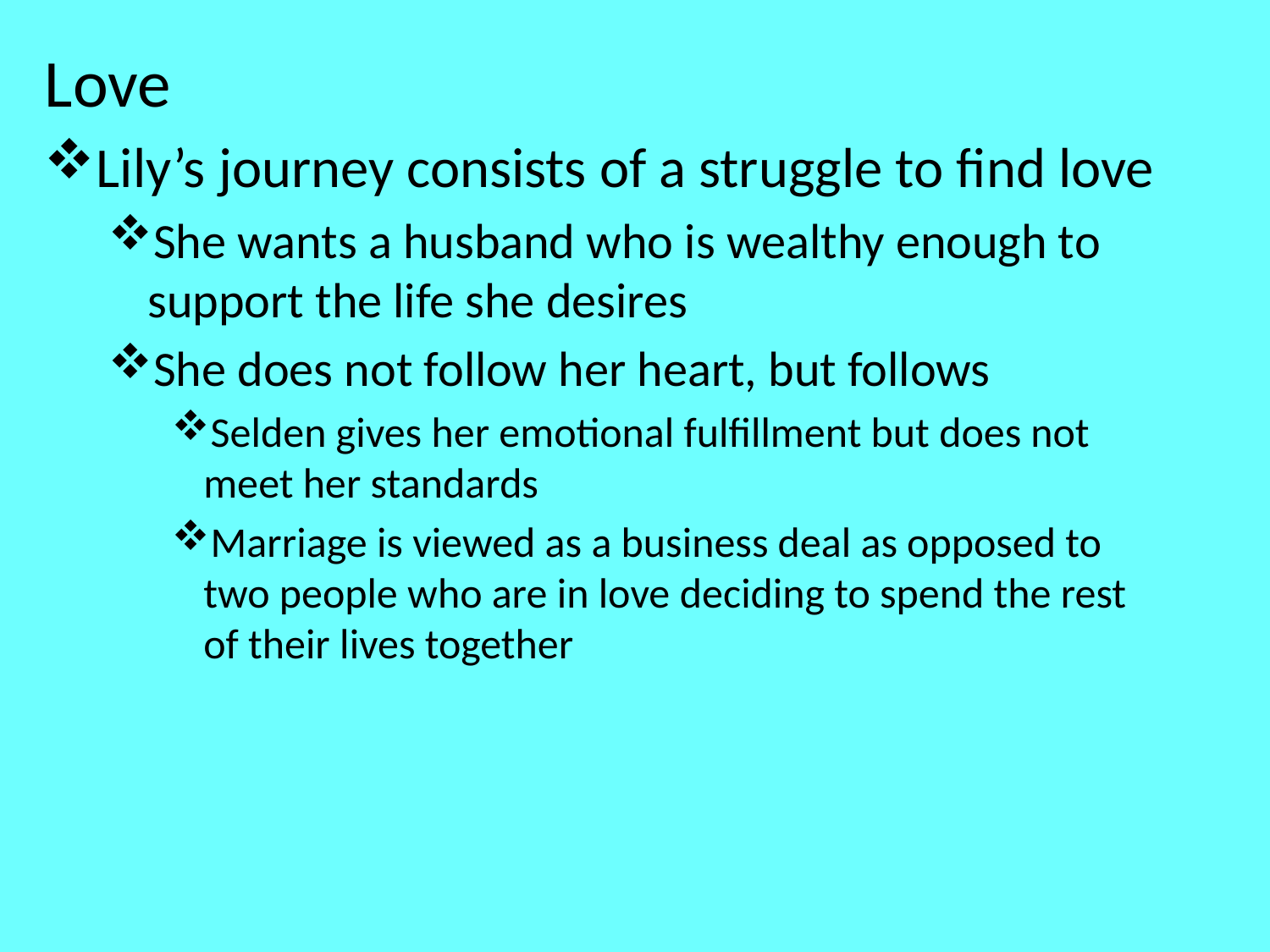

Love
Lily’s journey consists of a struggle to find love
She wants a husband who is wealthy enough to support the life she desires
She does not follow her heart, but follows
Selden gives her emotional fulfillment but does not meet her standards
Marriage is viewed as a business deal as opposed to two people who are in love deciding to spend the rest of their lives together